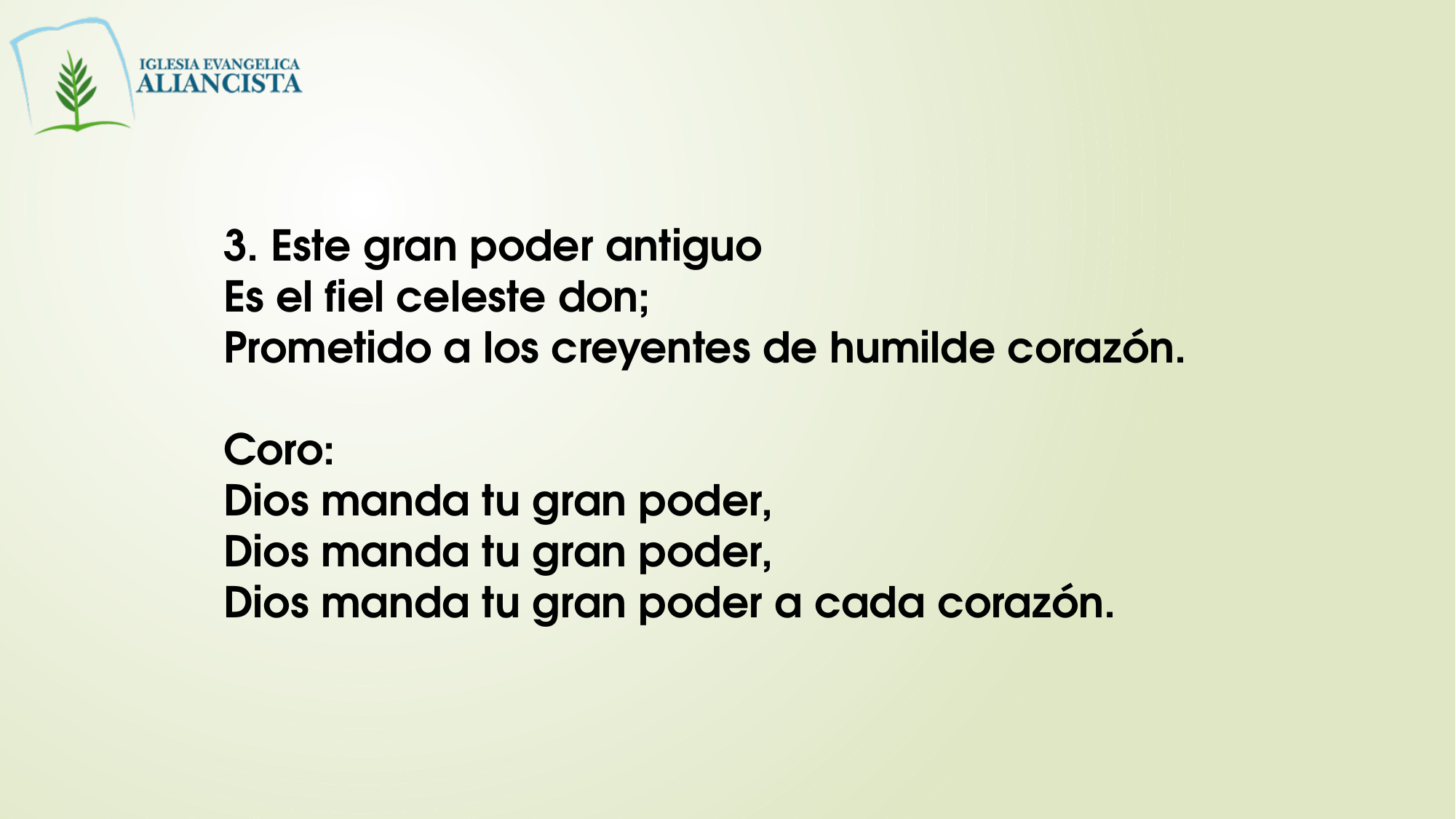

3. Este gran poder antiguo
Es el fiel celeste don;
Prometido a los creyentes de humilde corazón.

Coro:
Dios manda tu gran poder,
Dios manda tu gran poder,
Dios manda tu gran poder a cada corazón.